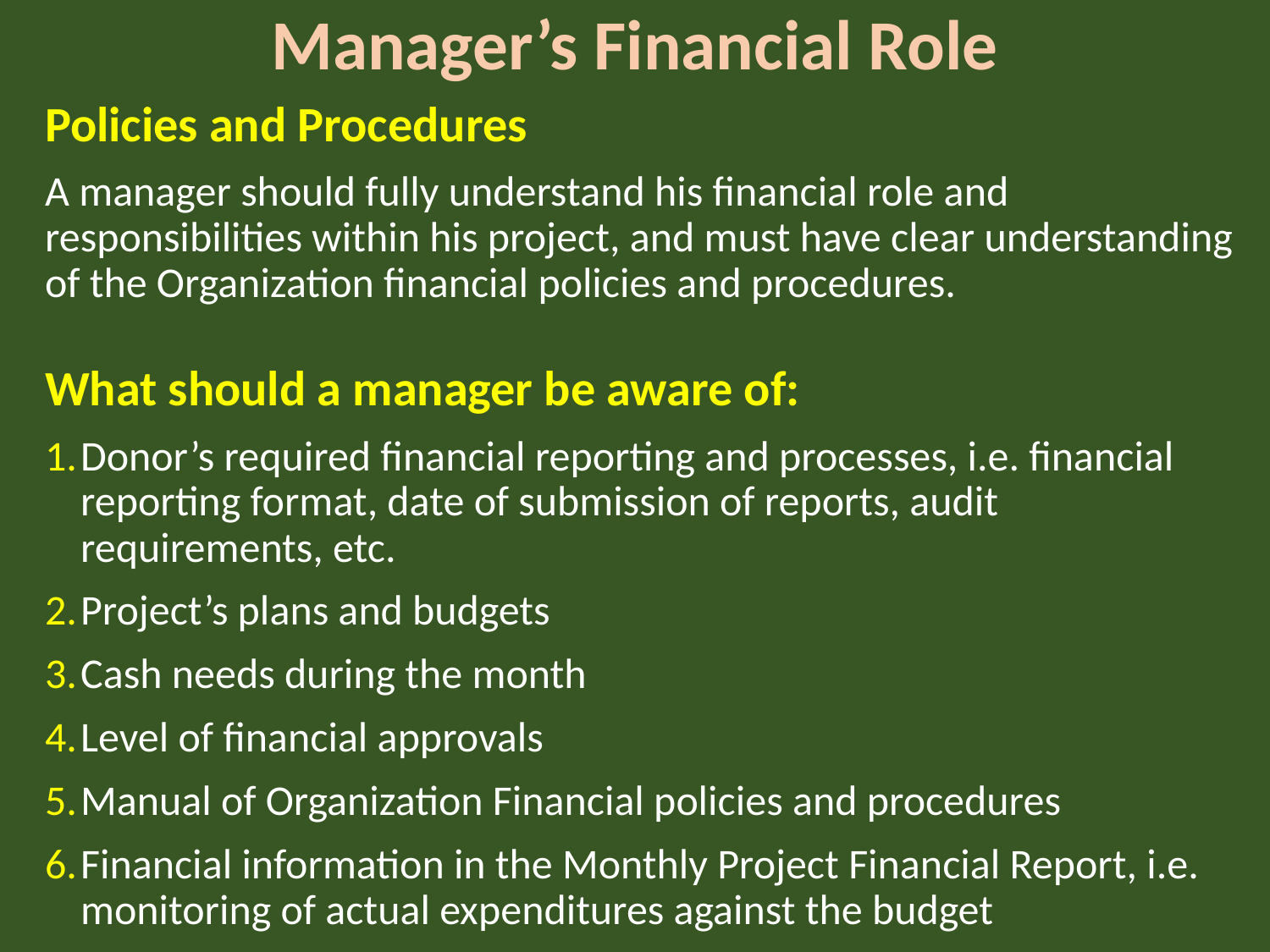

# Manager’s Financial Role
Policies and Procedures
A manager should fully understand his financial role and responsibilities within his project, and must have clear understanding of the Organization financial policies and procedures.

What should a manager be aware of:
Donor’s required financial reporting and processes, i.e. financial reporting format, date of submission of reports, audit requirements, etc.
Project’s plans and budgets
Cash needs during the month
Level of financial approvals
Manual of Organization Financial policies and procedures
Financial information in the Monthly Project Financial Report, i.e. monitoring of actual expenditures against the budget